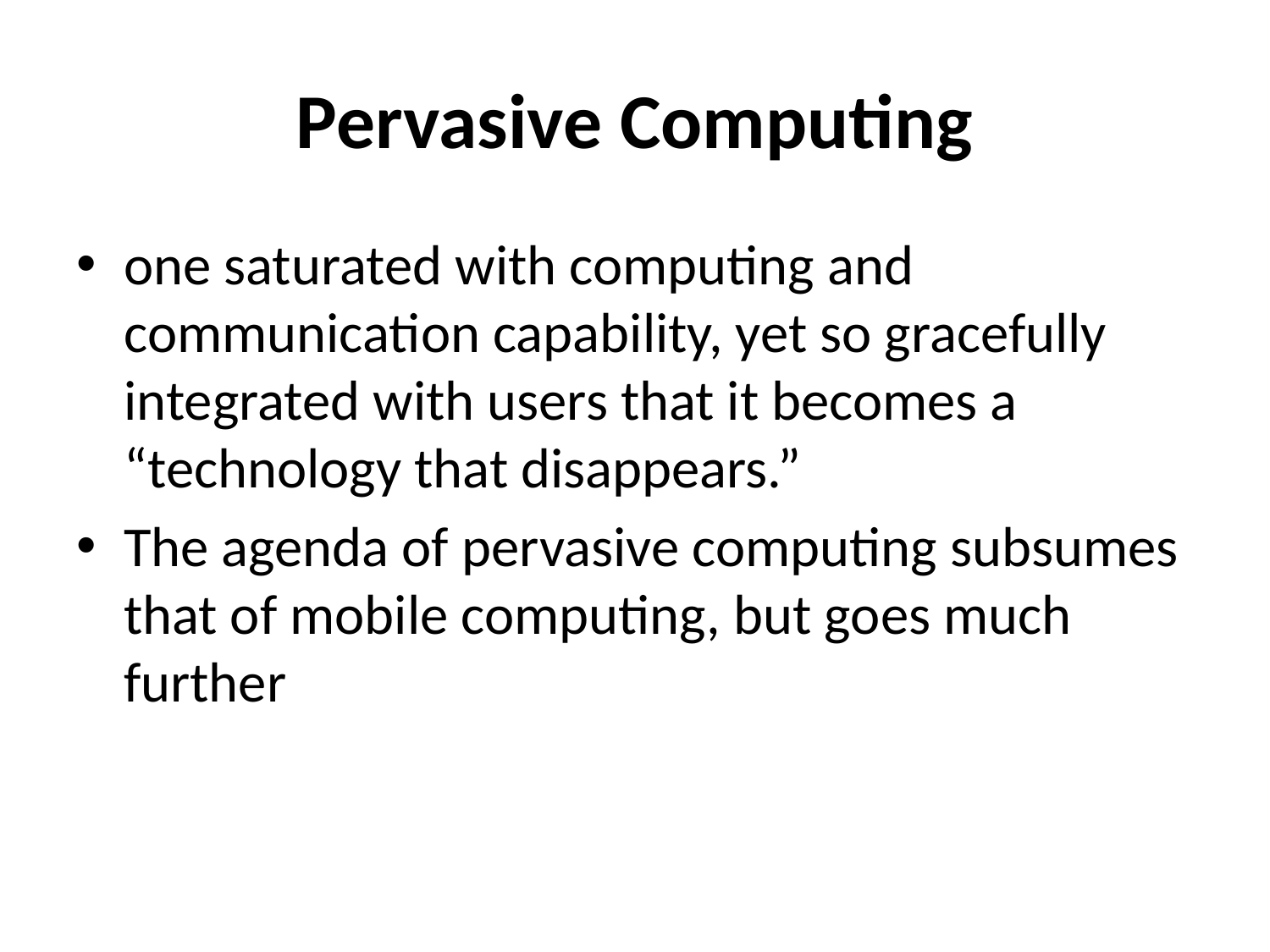

# Pervasive Computing
one saturated with computing and communication capability, yet so gracefully integrated with users that it becomes a “technology that disappears.”
The agenda of pervasive computing subsumes that of mobile computing, but goes much further